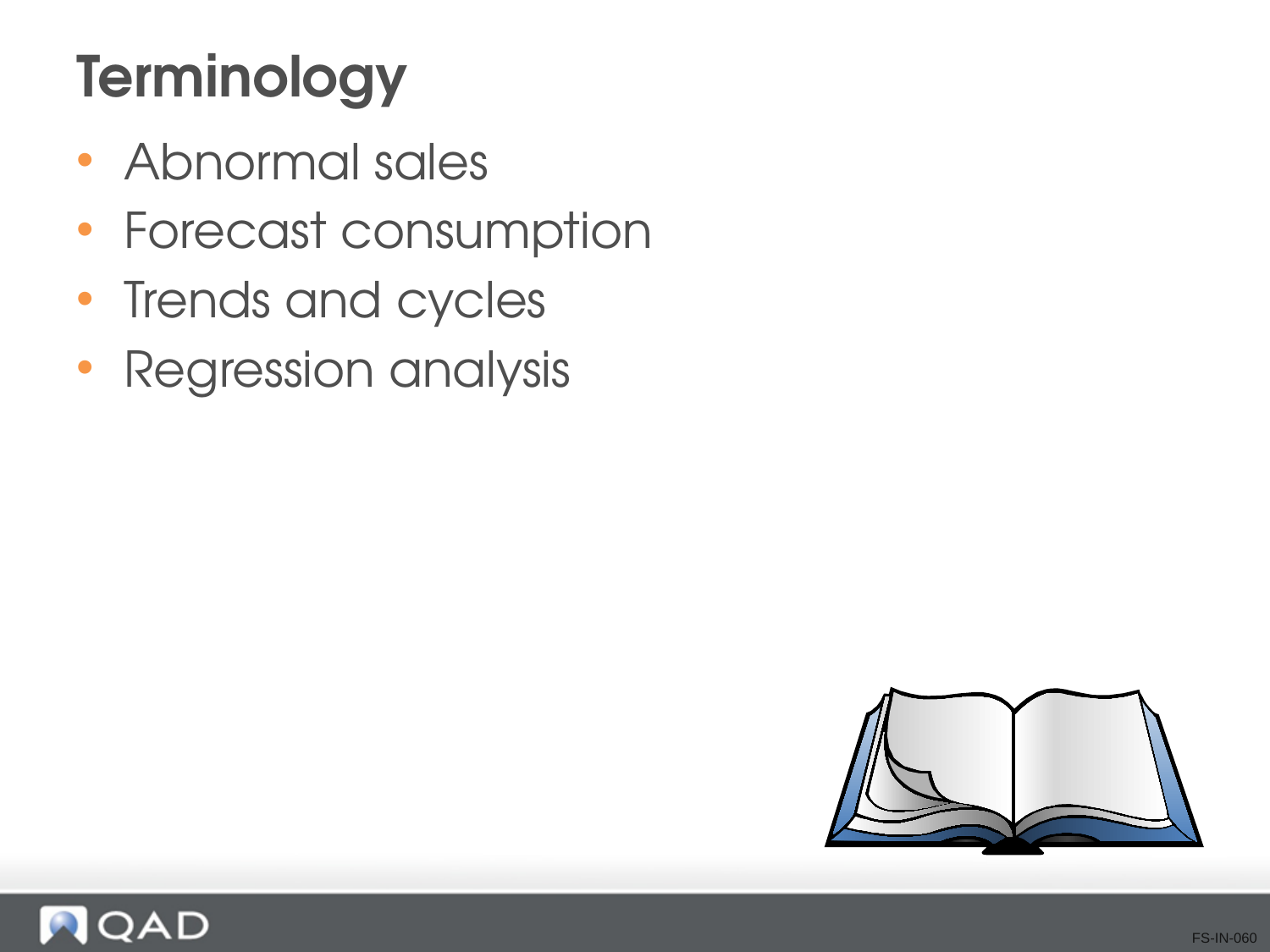

# Terminology
Abnormal sales
Forecast consumption
Trends and cycles
Regression analysis

FS-IN-060